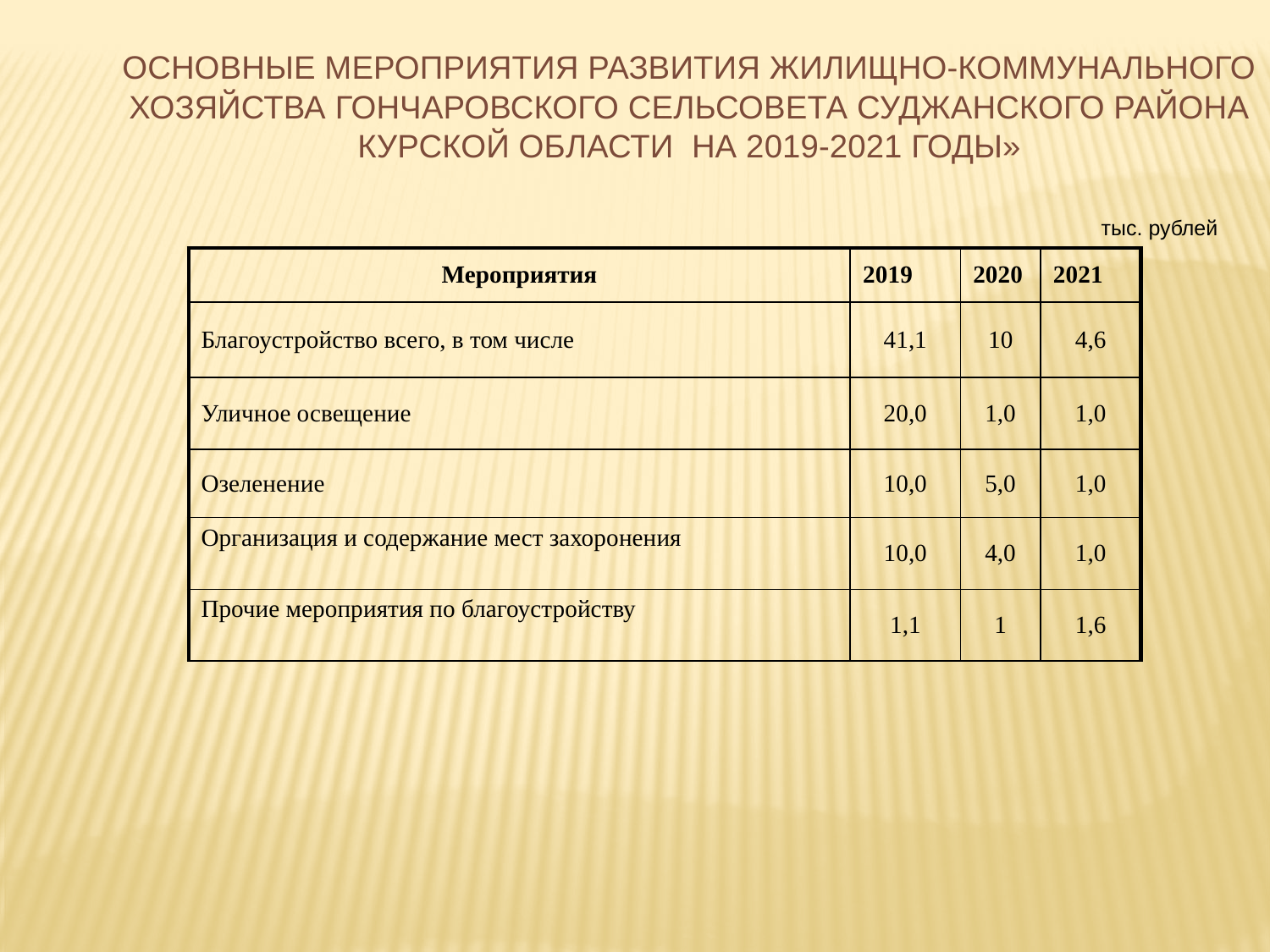

Основные мероприятия развития жилищно-коммунального хозяйства Гончаровского сельсовета Суджанского района Курской области  на 2019-2021 годы»
    тыс. рублей
| Мероприятия | 2019 | 2020 | 2021 |
| --- | --- | --- | --- |
| Благоустройство всего, в том числе | 41,1 | 10 | 4,6 |
| Уличное освещение | 20,0 | 1,0 | 1,0 |
| Озеленение | 10,0 | 5,0 | 1,0 |
| Организация и содержание мест захоронения | 10,0 | 4,0 | 1,0 |
| Прочие мероприятия по благоустройству | 1,1 | 1 | 1,6 |